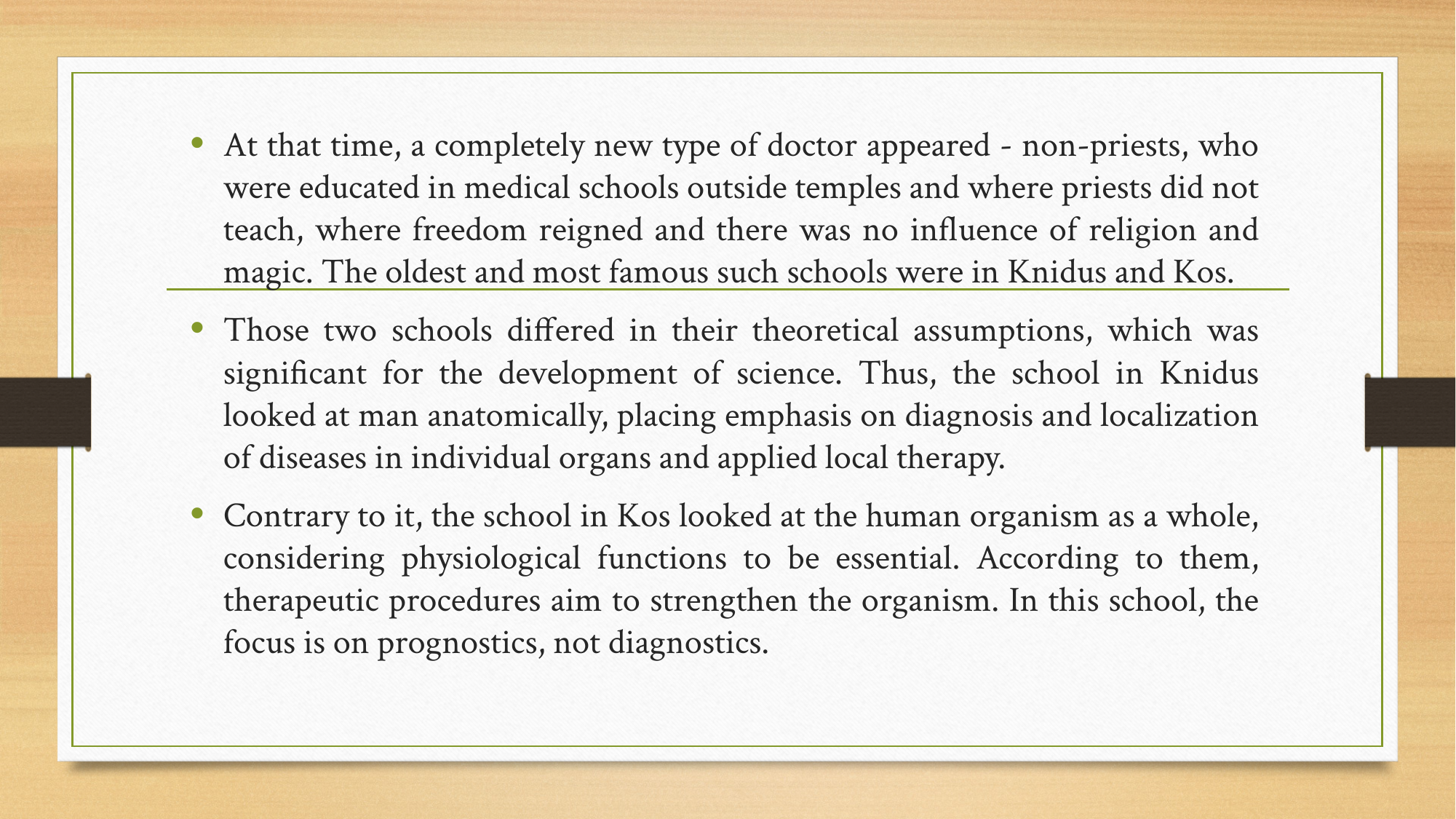

At that time, a completely new type of doctor appeared - non-priests, who were educated in medical schools outside temples and where priests did not teach, where freedom reigned and there was no influence of religion and magic. The oldest and most famous such schools were in Knidus and Kos.
Those two schools differed in their theoretical assumptions, which was significant for the development of science. Thus, the school in Knidus looked at man anatomically, placing emphasis on diagnosis and localization of diseases in individual organs and applied local therapy.
Contrary to it, the school in Kos looked at the human organism as a whole, considering physiological functions to be essential. According to them, therapeutic procedures aim to strengthen the organism. In this school, the focus is on prognostics, not diagnostics.